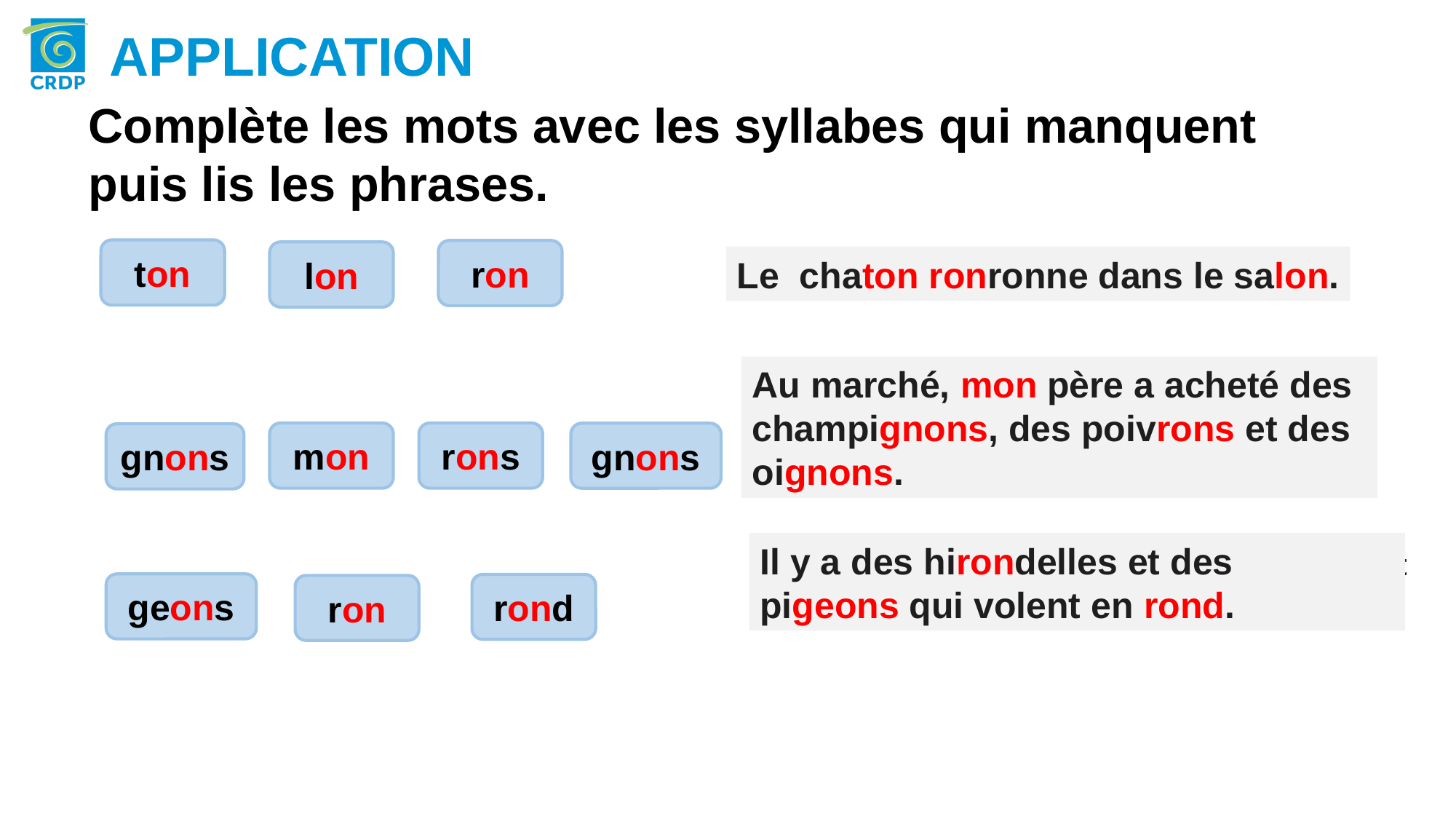

APPLICATION
Complète les mots avec les syllabes qui manquent puis lis les phrases.
ton
ron
lon
Le  chaton ronronne dans le salon.
Le  cha___   ___ronne dans le sa___.
Au marché, mon père a acheté des champignons, des poivrons et des oignons.
Au marché, ____ père a acheté des champi____, des poiv____ et des oi____.
mon
rons
gnons
gnons
Il y a des hirondelles et des pigeons qui volent en rond.
Il y a des hi…..delles et des pi…… qui volent en …….
geons
rond
ron